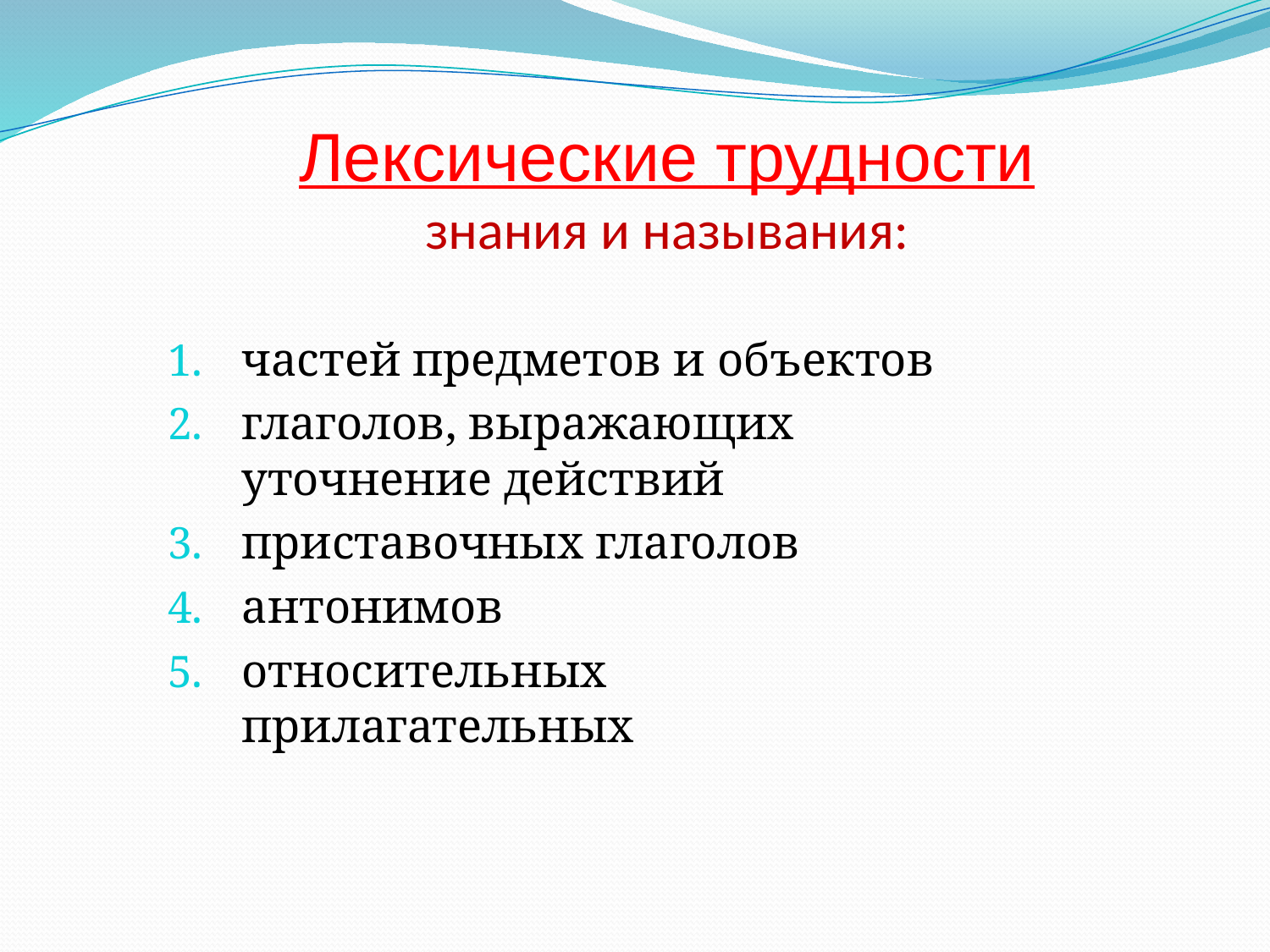

# Лексические трудности знания и называния:
частей предметов и объектов
глаголов, выражающих уточнение действий
приставочных глаголов
антонимов
относительных прилагательных